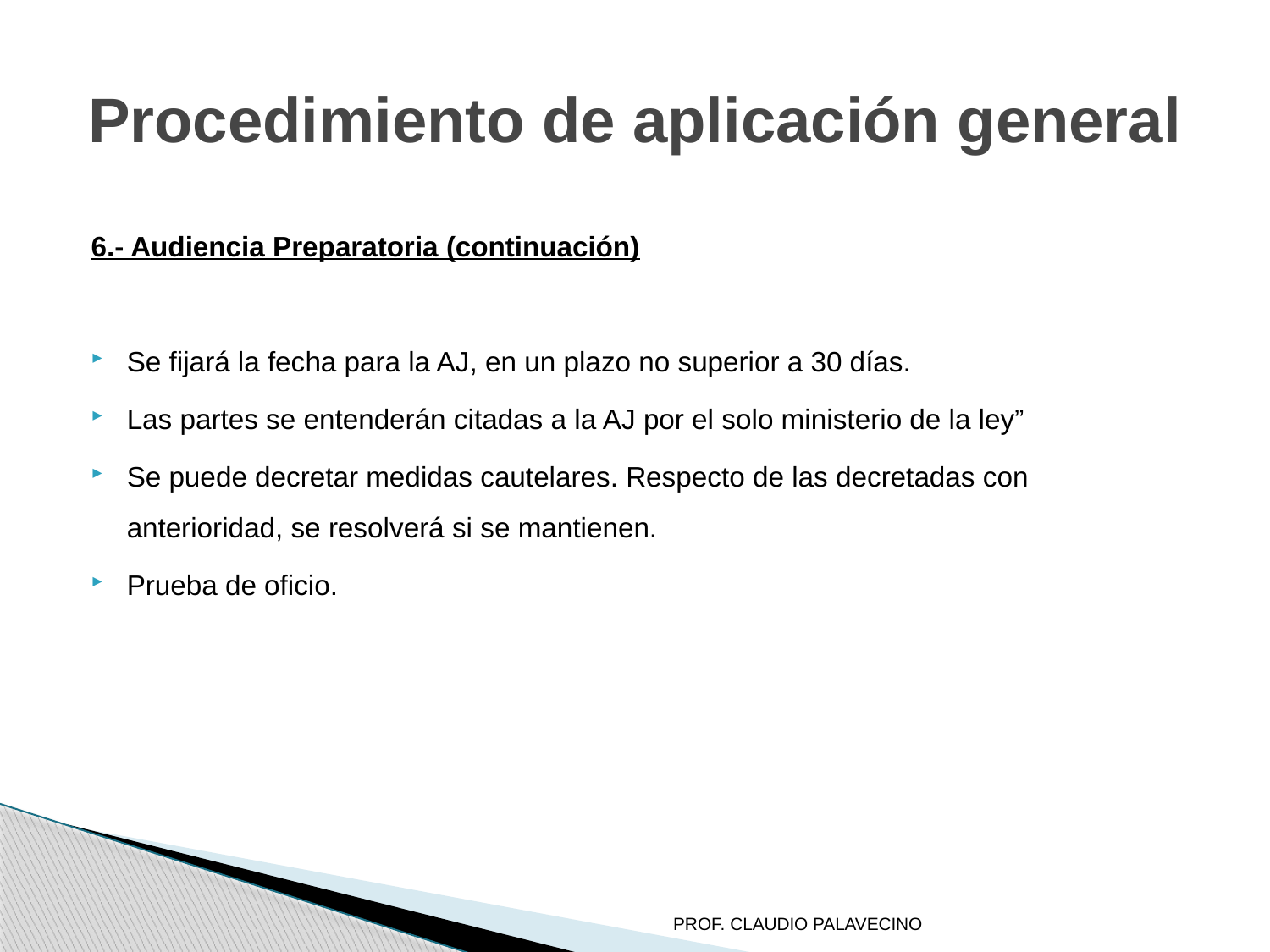

# Procedimiento de aplicación general
6.- Audiencia Preparatoria (continuación)

Se fijará la fecha para la AJ, en un plazo no superior a 30 días.
Las partes se entenderán citadas a la AJ por el solo ministerio de la ley”
Se puede decretar medidas cautelares. Respecto de las decretadas con anterioridad, se resolverá si se mantienen.
Prueba de oficio.

PROF. CLAUDIO PALAVECINO